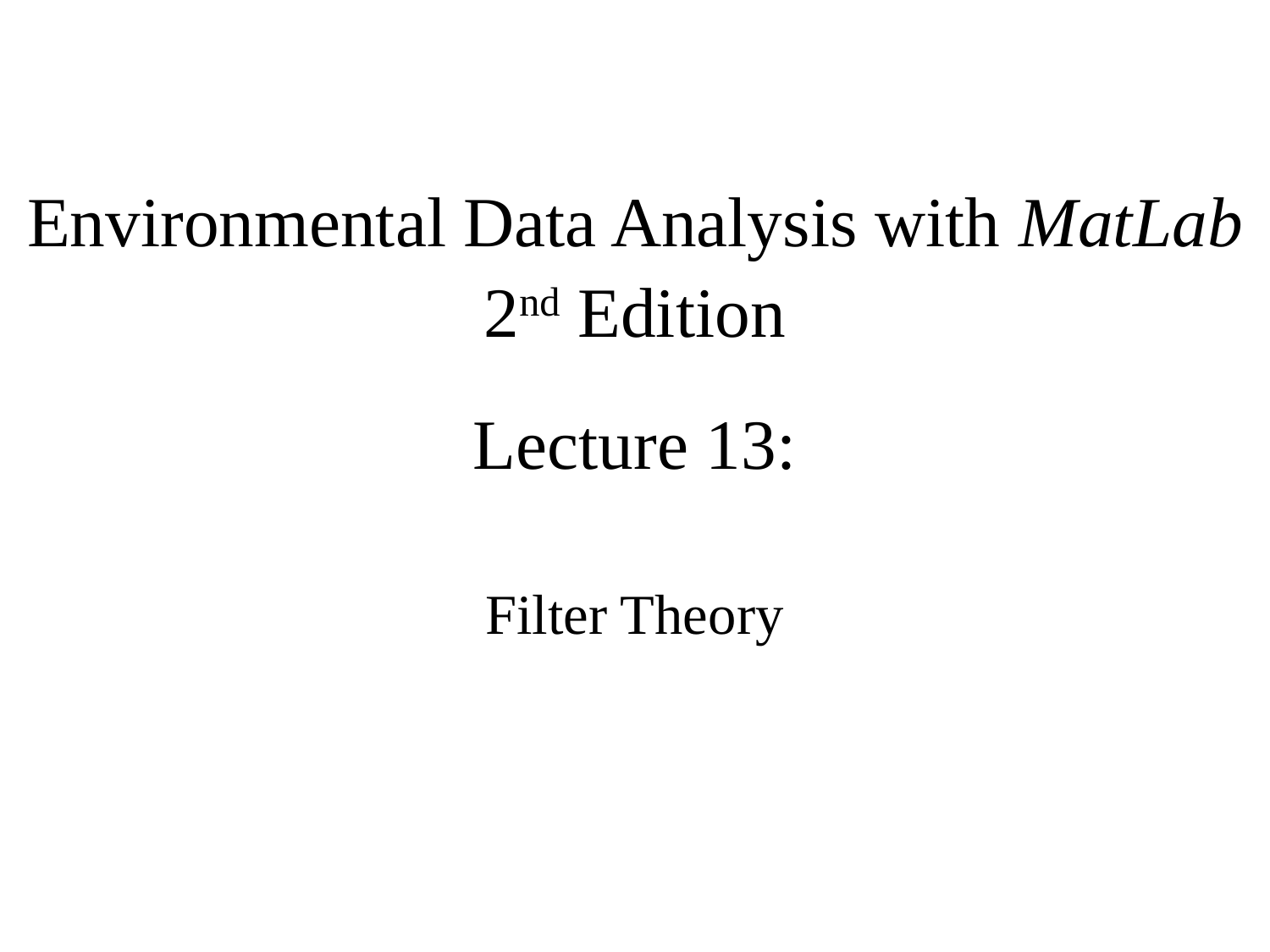

Environmental Data Analysis with MatLab
2nd Edition
Lecture 13:

Filter Theory